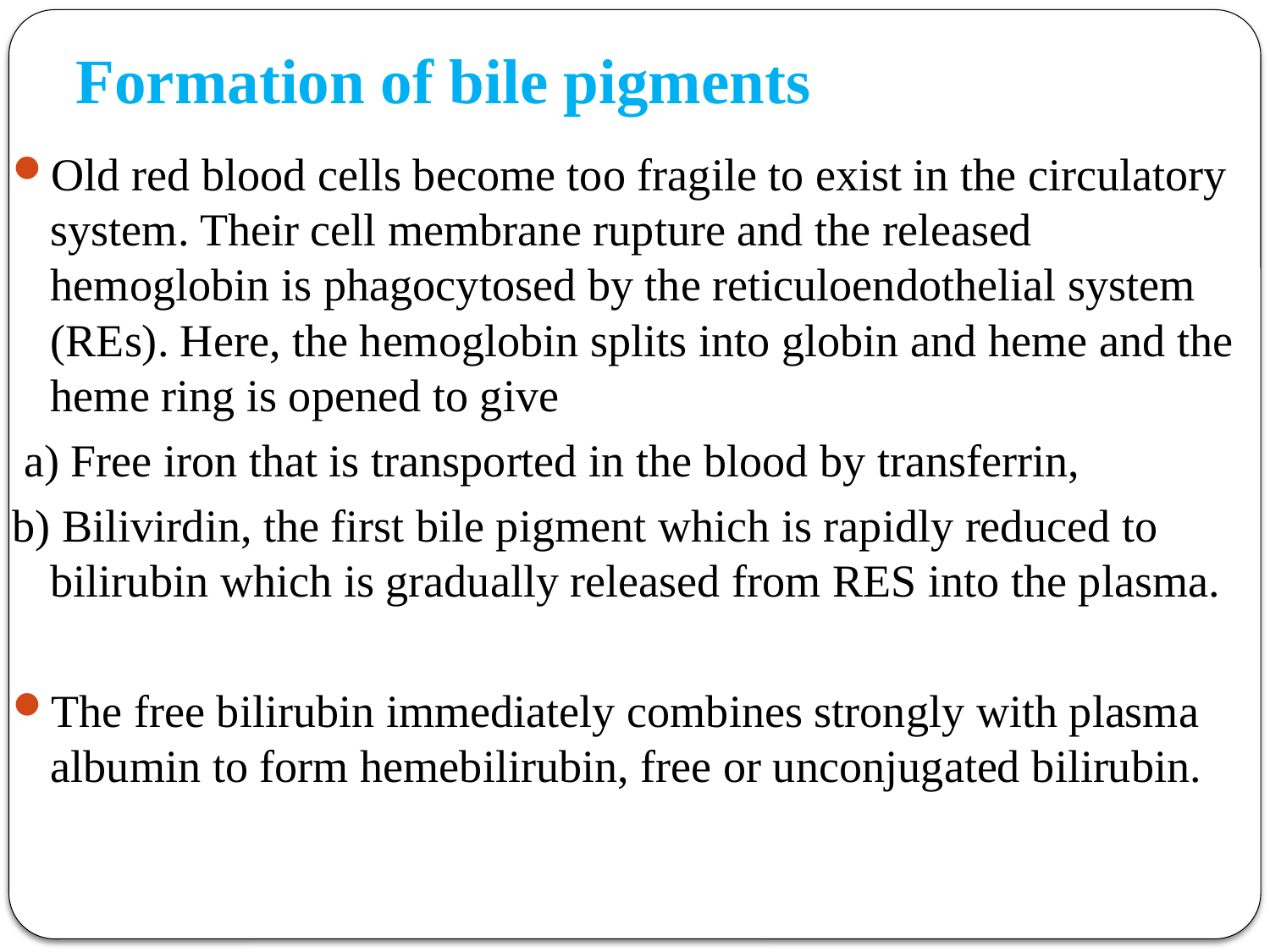

# Formation of bile pigments
Old red blood cells become too fragile to exist in the circulatory system. Their cell membrane rupture and the released hemoglobin is phagocytosed by the reticuloendothelial system (REs). Here, the hemoglobin splits into globin and heme and the heme ring is opened to give
 a) Free iron that is transported in the blood by transferrin,
b) Bilivirdin, the first bile pigment which is rapidly reduced to bilirubin which is gradually released from RES into the plasma.

The free bilirubin immediately combines strongly with plasma albumin to form hemebilirubin, free or unconjugated bilirubin.